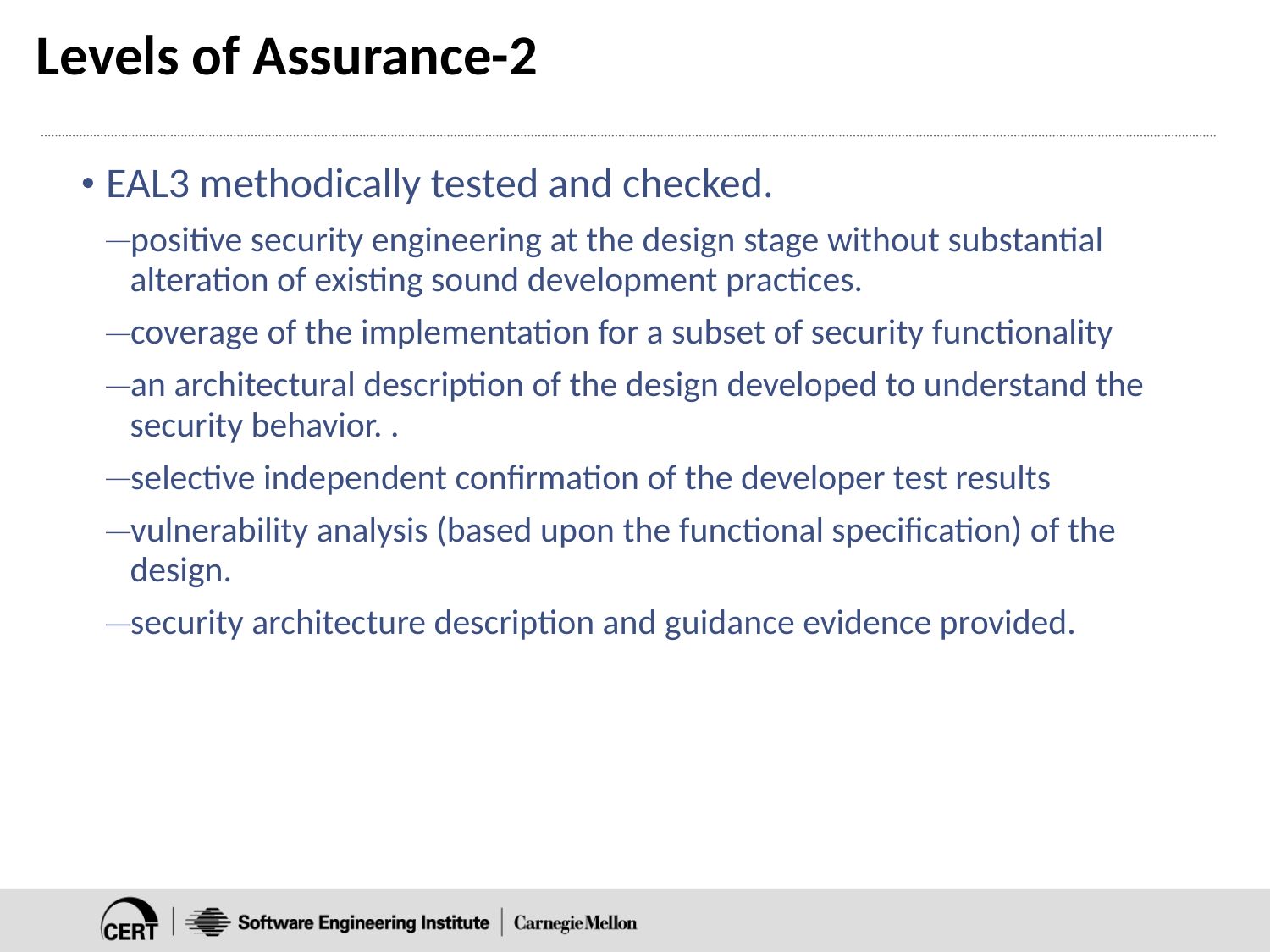

# Levels of Assurance-2
EAL3 methodically tested and checked.
positive security engineering at the design stage without substantial alteration of existing sound development practices.
coverage of the implementation for a subset of security functionality
an architectural description of the design developed to understand the security behavior. .
selective independent confirmation of the developer test results
vulnerability analysis (based upon the functional specification) of the design.
security architecture description and guidance evidence provided.